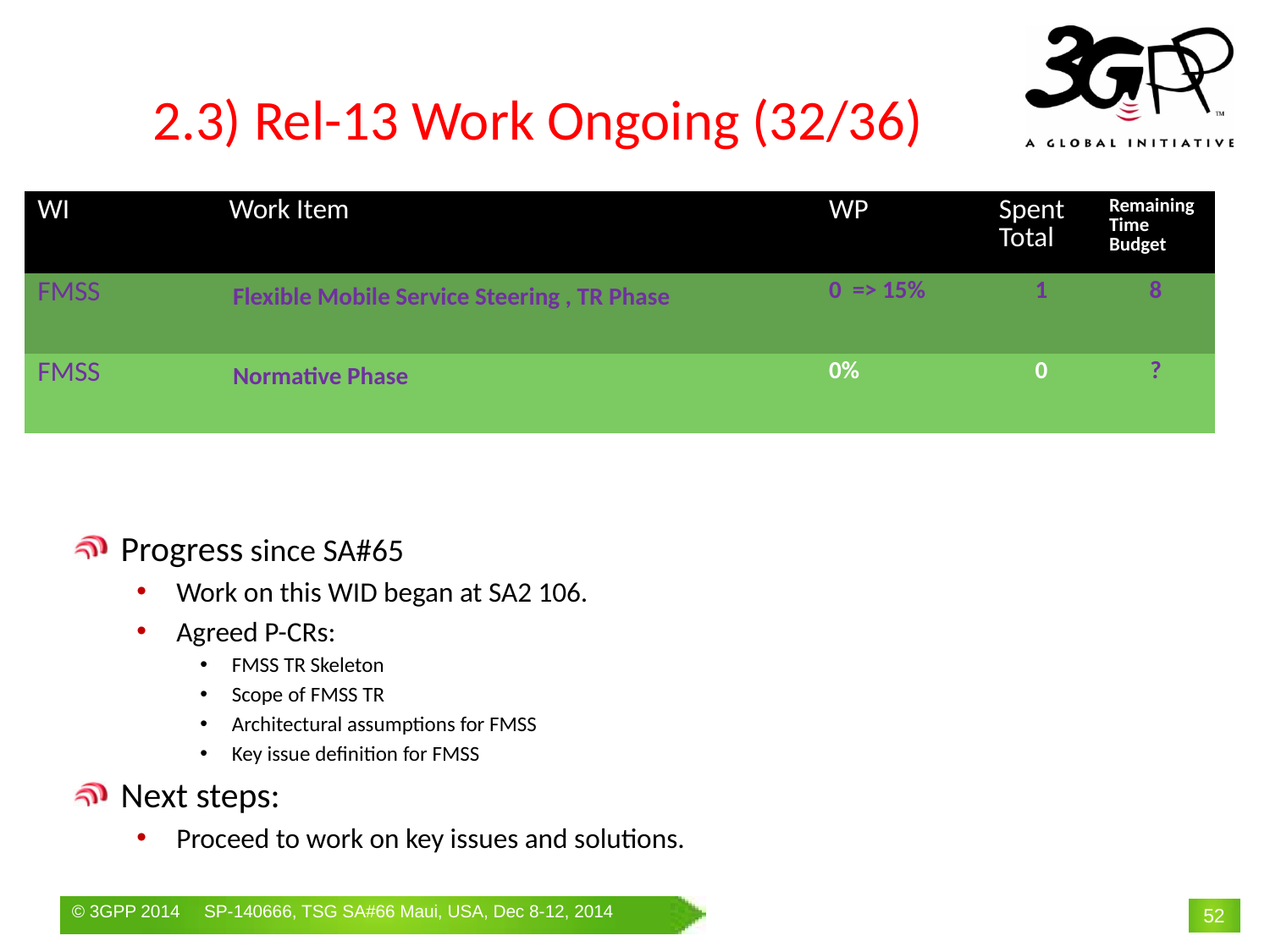

# 2.3) Rel-13 Work Ongoing (32/36)
| WI | Work Item | WP | Spent Total | Remaining Time Budget |
| --- | --- | --- | --- | --- |
| FMSS | Flexible Mobile Service Steering , TR Phase | 0 => 15% | 1 | 8 |
| FMSS | Normative Phase | 0% | 0 | ? |
Progress since SA#65
Work on this WID began at SA2 106.
Agreed P-CRs:
FMSS TR Skeleton
Scope of FMSS TR
Architectural assumptions for FMSS
Key issue definition for FMSS
Next steps:
Proceed to work on key issues and solutions.